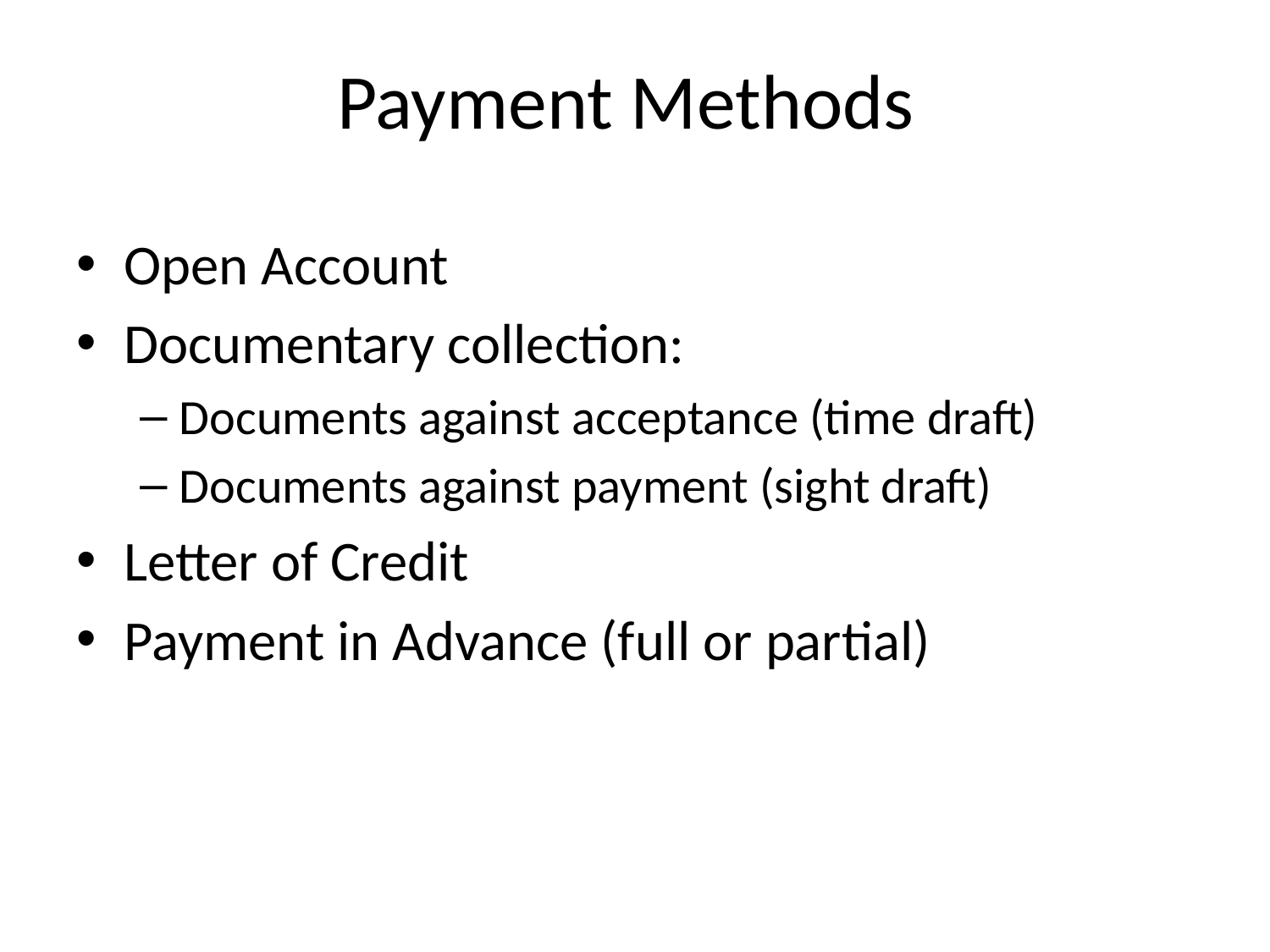

# Payment Methods
Open Account
Documentary collection:
Documents against acceptance (time draft)
Documents against payment (sight draft)
Letter of Credit
Payment in Advance (full or partial)